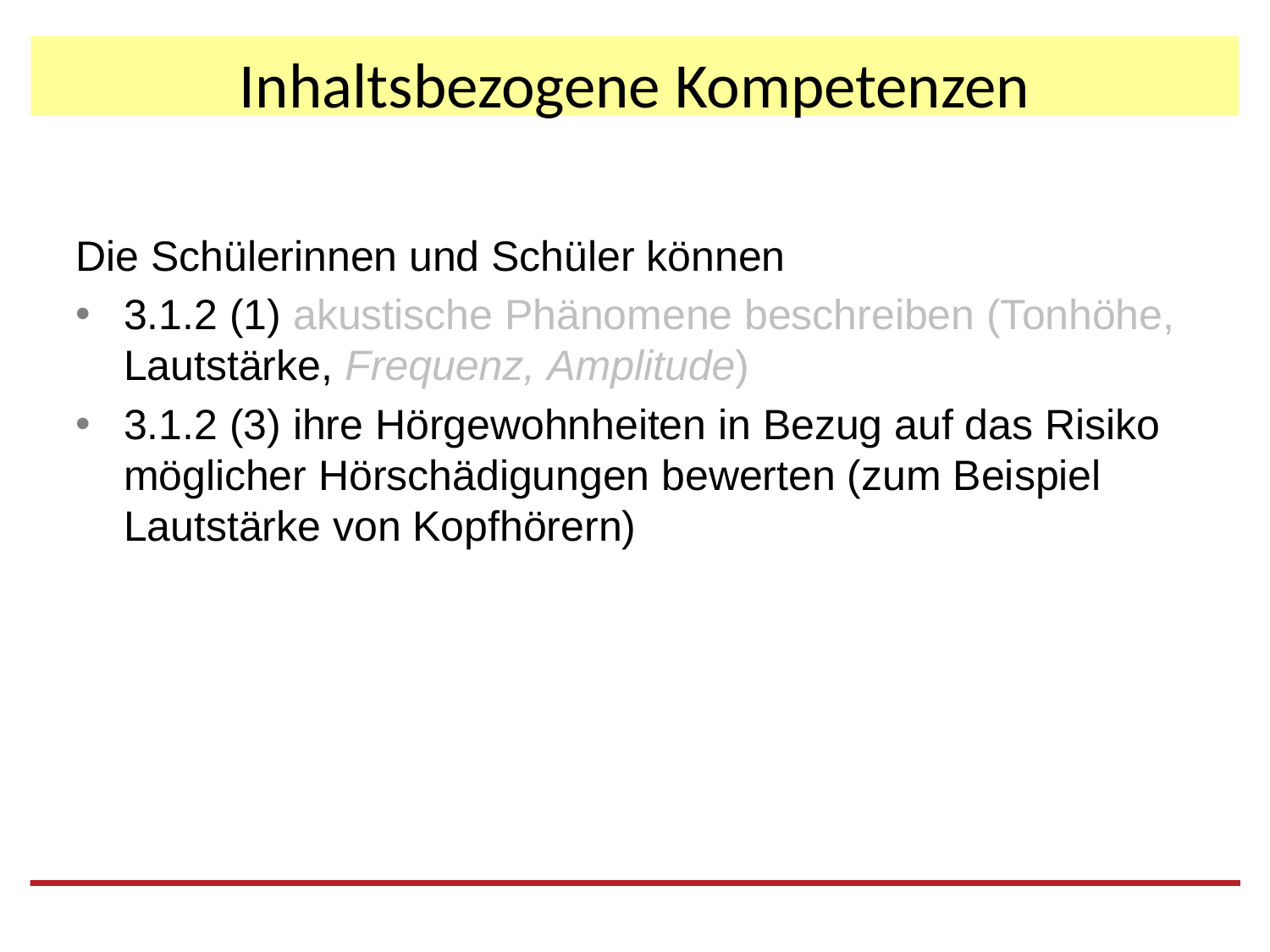

# Inhaltsbezogene Kompetenzen
Die Schülerinnen und Schüler können
3.1.2 (1) akustische Phänomene beschreiben (Tonhöhe, Lautstärke, Frequenz, Amplitude)
3.1.2 (3) ihre Hörgewohnheiten in Bezug auf das Risiko möglicher Hörschädigungen bewerten (zum Beispiel Lautstärke von Kopfhörern)